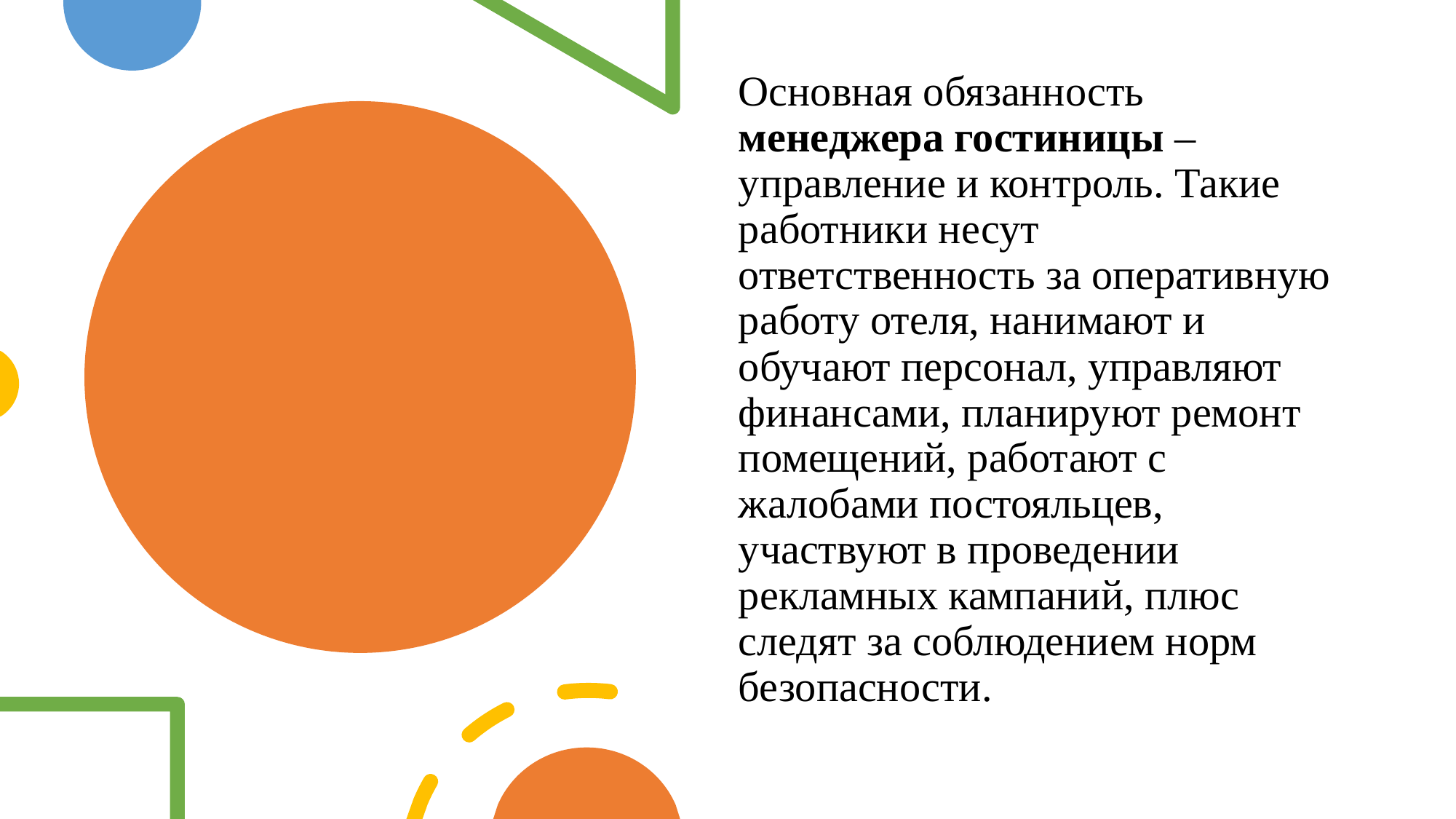

Основная обязанность менеджера гостиницы – управление и контроль. Такие работники несут ответственность за оперативную работу отеля, нанимают и обучают персонал, управляют финансами, планируют ремонт помещений, работают с жалобами постояльцев, участвуют в проведении рекламных кампаний, плюс следят за соблюдением норм безопасности.